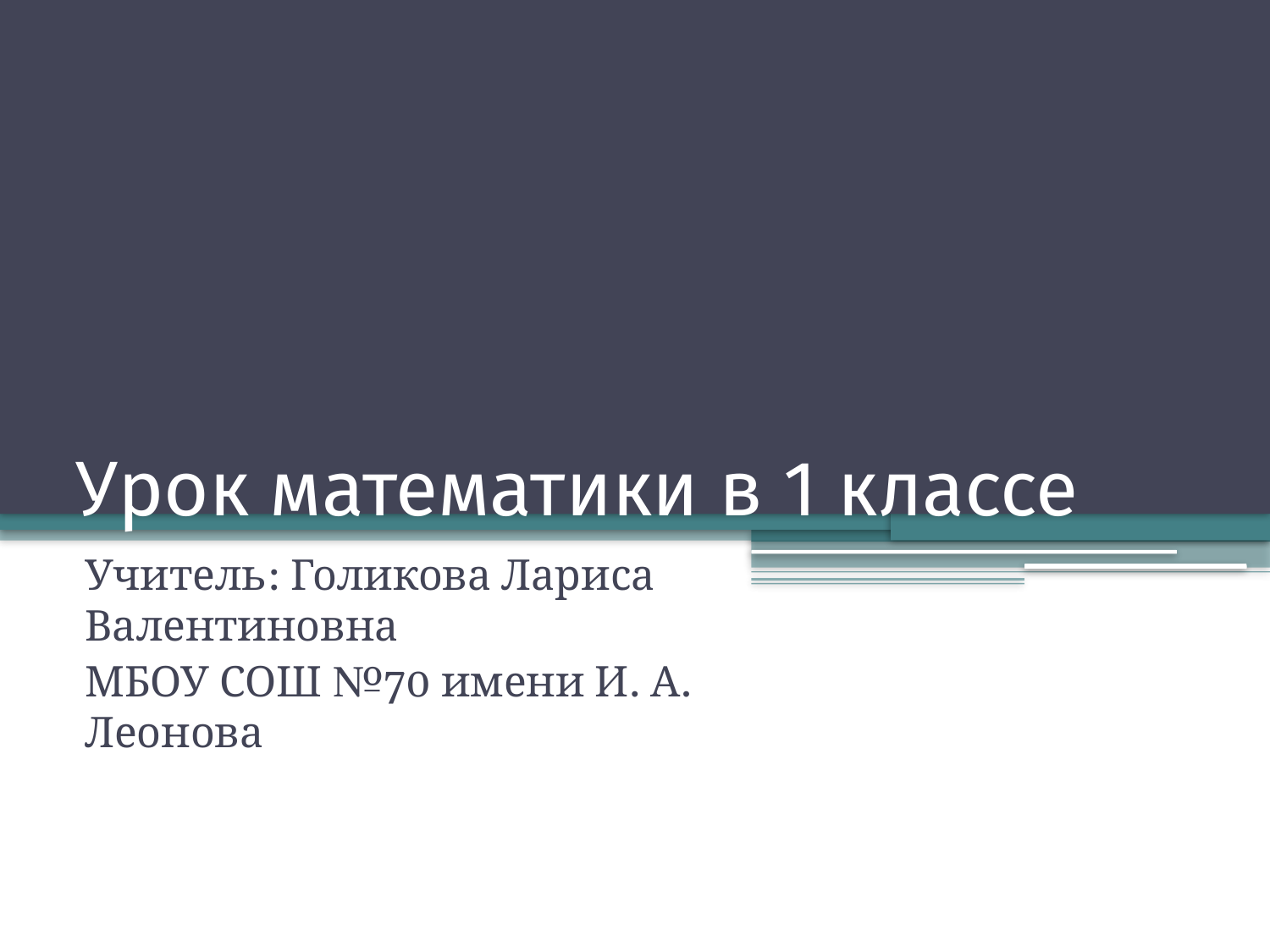

# Урок математики в 1 классе
Учитель: Голикова Лариса Валентиновна
МБОУ СОШ №70 имени И. А. Леонова